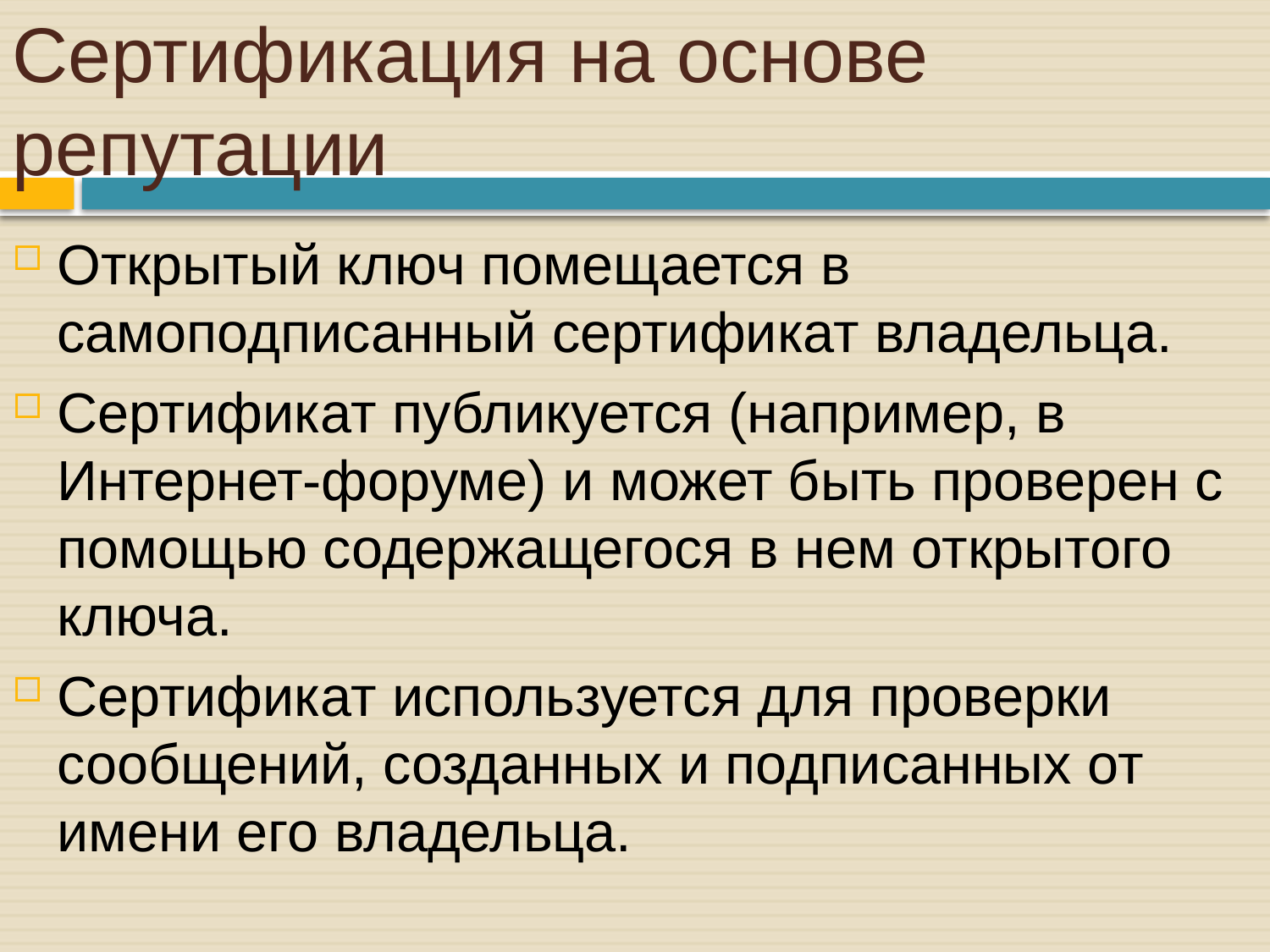

# Сертификация на основе репутации
Открытый ключ помещается в самоподписанный сертификат владельца.
Сертификат публикуется (например, в Интернет-форуме) и может быть проверен с помощью содержащегося в нем открытого ключа.
Сертификат используется для проверки сообщений, созданных и подписанных от имени его владельца.